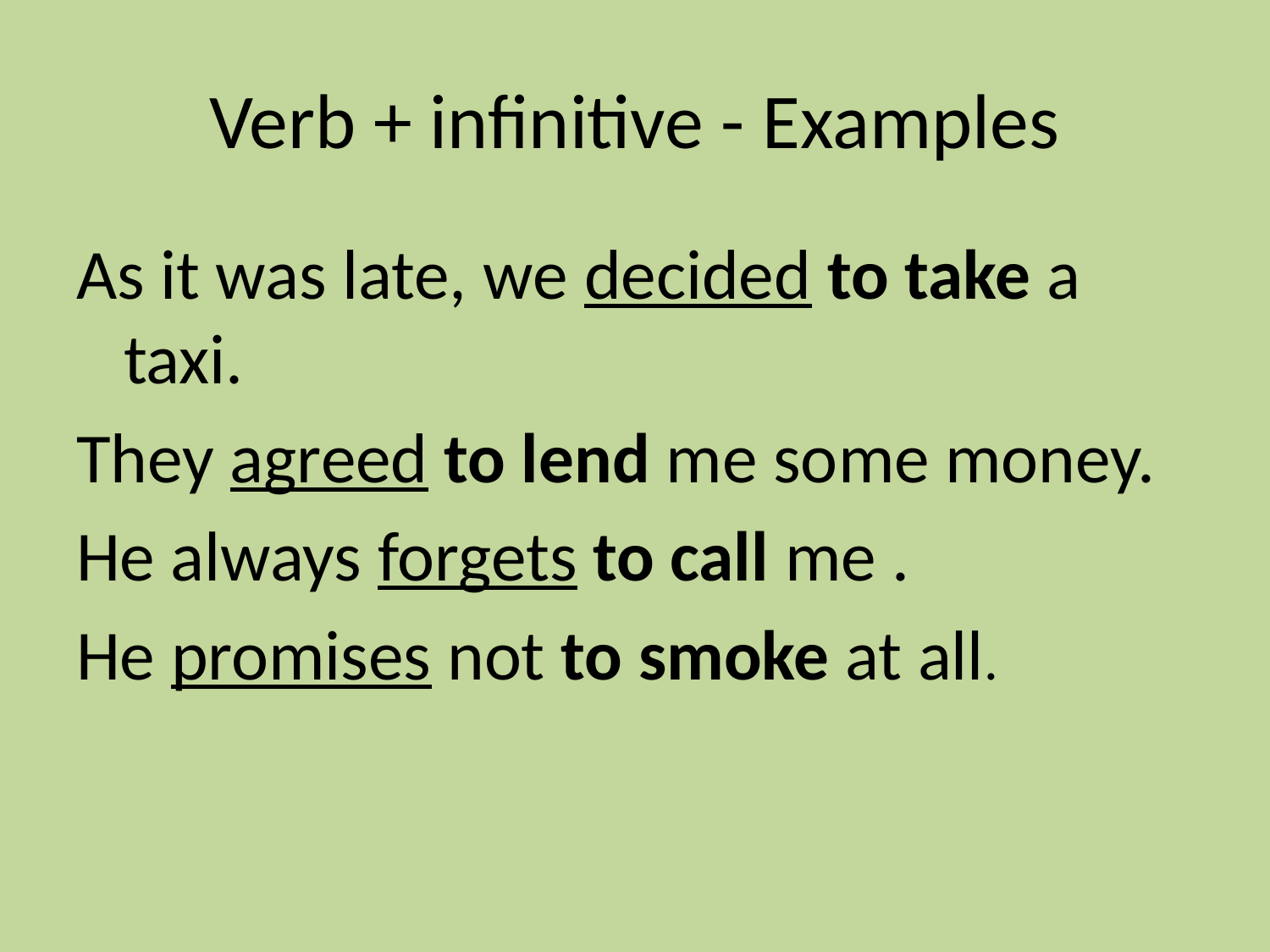

# Verb + infinitive - Examples
As it was late, we decided to take a taxi.
They agreed to lend me some money.
He always forgets to call me .
He promises not to smoke at all.